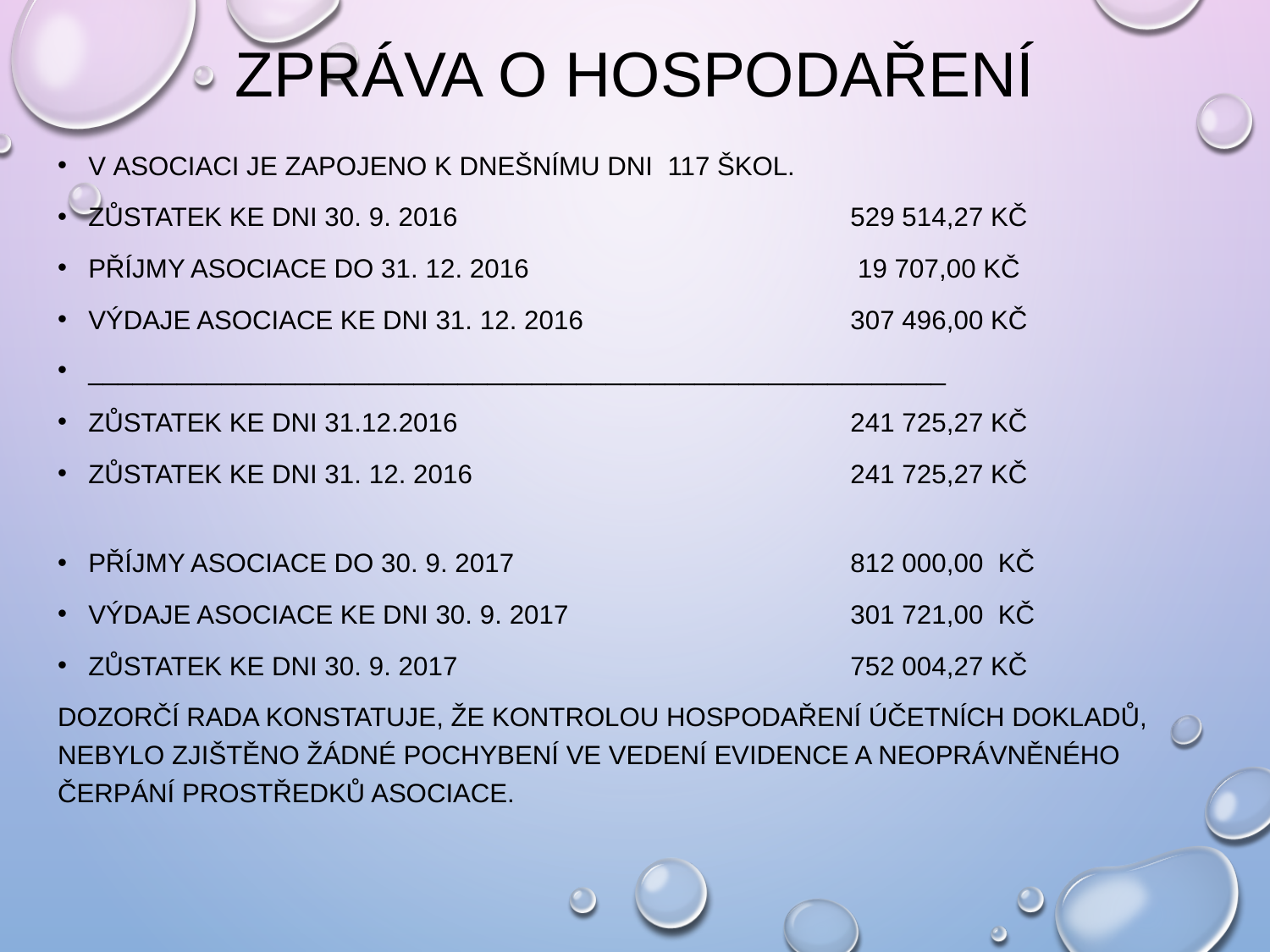

# Zpráva o hospodaření
V asociaci je zapojeno k dnešnímu dni  117 škol.
Zůstatek ke dni 30. 9. 2016                                         	529 514,27 Kč
Příjmy asociace do 31. 12. 2016                                   	 19 707,00 Kč
Výdaje asociace ke dni 31. 12. 2016                           	307 496,00 Kč
__________________________________________________________
Zůstatek ke dni 31.12.2016                                           	241 725,27 Kč
Zůstatek ke dni 31. 12. 2016                                          	241 725,27 Kč
Příjmy asociace do 30. 9. 2017                                      	812 000,00  Kč
Výdaje asociace ke dni 30. 9. 2017                               	301 721,00  Kč
Zůstatek ke dni 30. 9. 2017                                            	752 004,27 Kč
Dozorčí rada konstatuje, že kontrolou hospodaření účetních dokladů, nebylo zjištěno žádné pochybení ve vedení evidence a neoprávněného čerpání prostředků asociace.